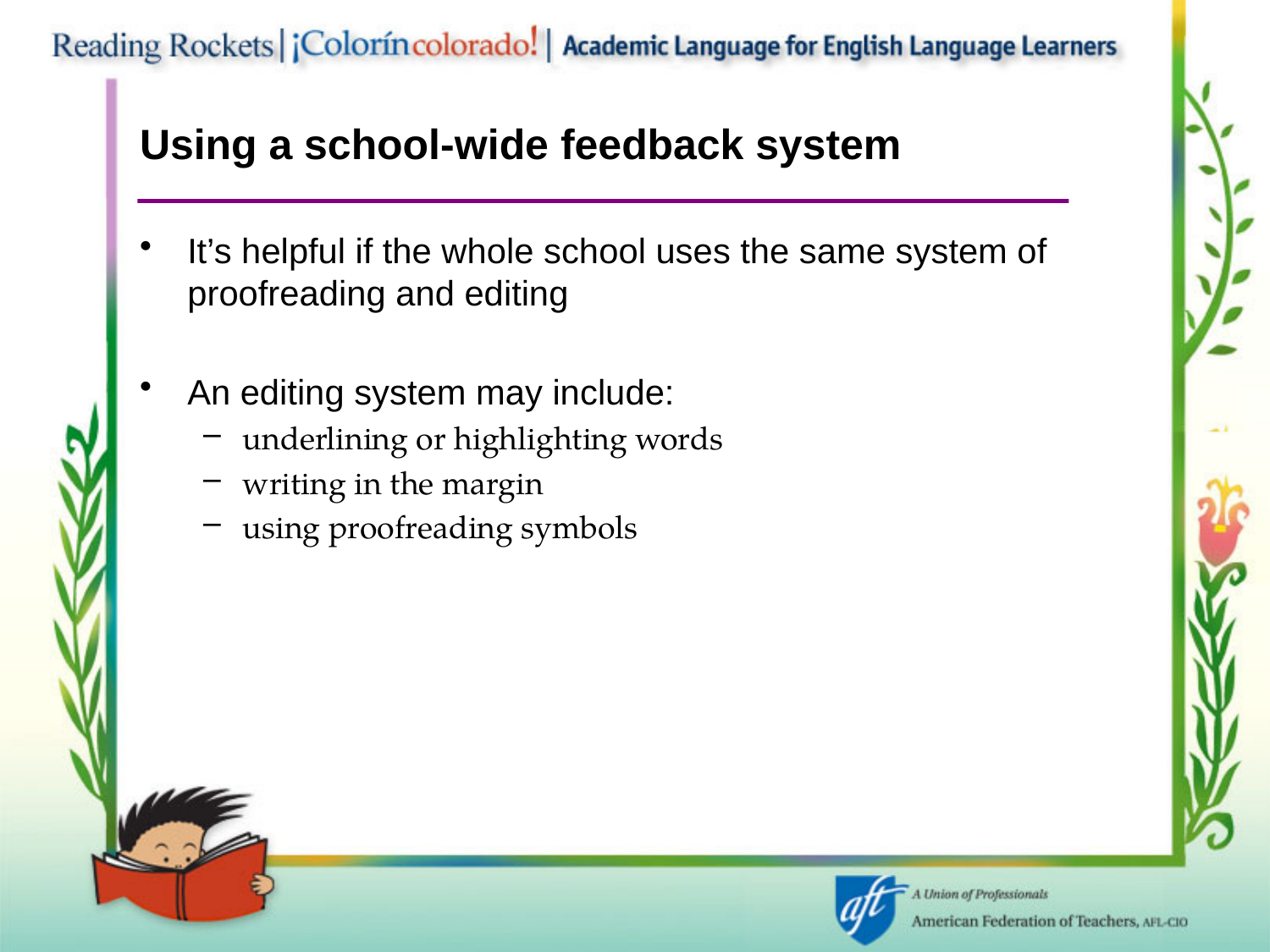

# Using a school-wide feedback system
It’s helpful if the whole school uses the same system of proofreading and editing

An editing system may include:
underlining or highlighting words
writing in the margin
using proofreading symbols